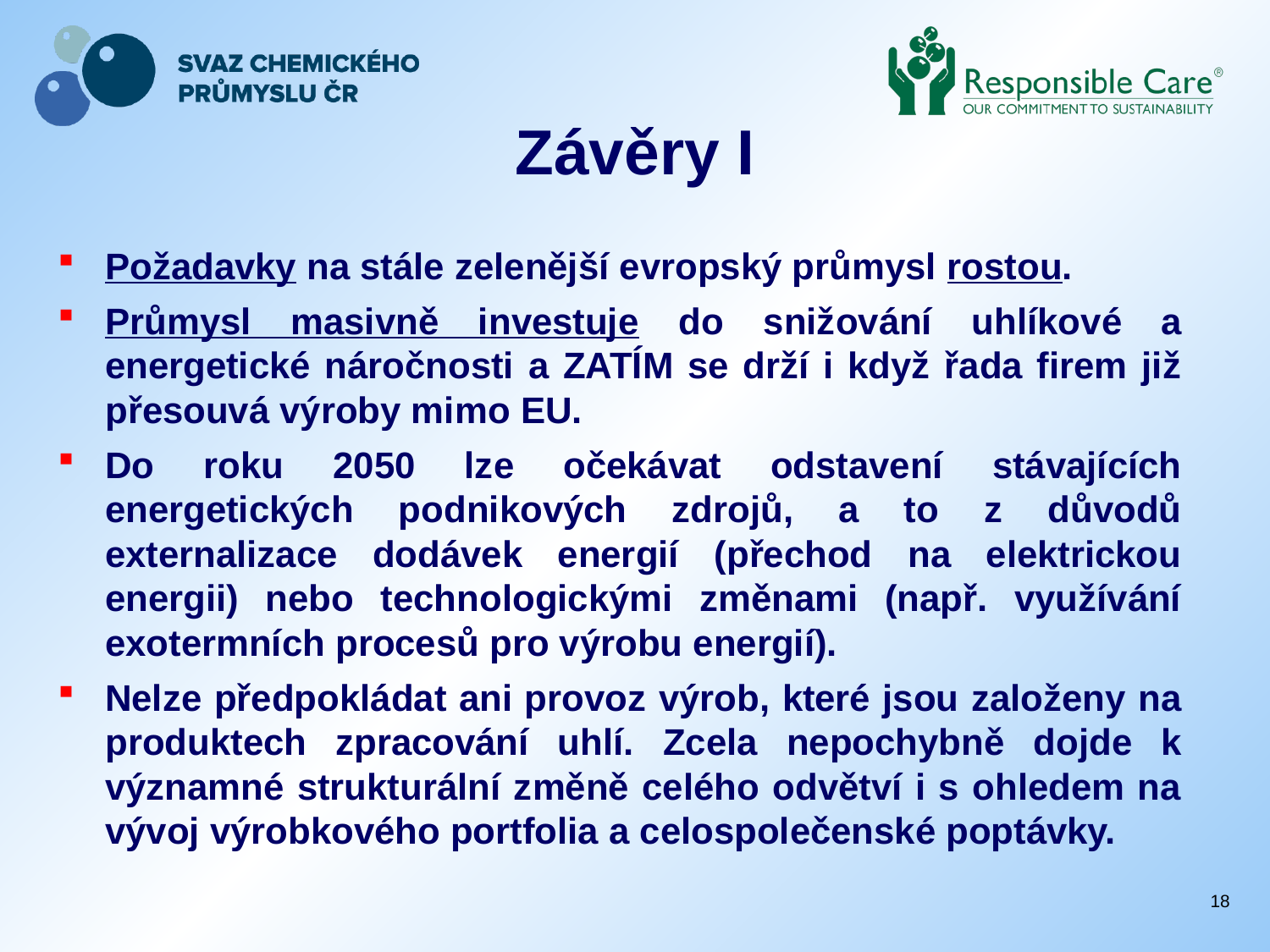

# Závěry I
Požadavky na stále zelenější evropský průmysl rostou.
Průmysl masivně investuje do snižování uhlíkové a energetické náročnosti a ZATÍM se drží i když řada firem již přesouvá výroby mimo EU.
Do roku 2050 lze očekávat odstavení stávajících energetických podnikových zdrojů, a to z důvodů externalizace dodávek energií (přechod na elektrickou energii) nebo technologickými změnami (např. využívání exotermních procesů pro výrobu energií).
Nelze předpokládat ani provoz výrob, které jsou založeny na produktech zpracování uhlí. Zcela nepochybně dojde k významné strukturální změně celého odvětví i s ohledem na vývoj výrobkového portfolia a celospolečenské poptávky.
18